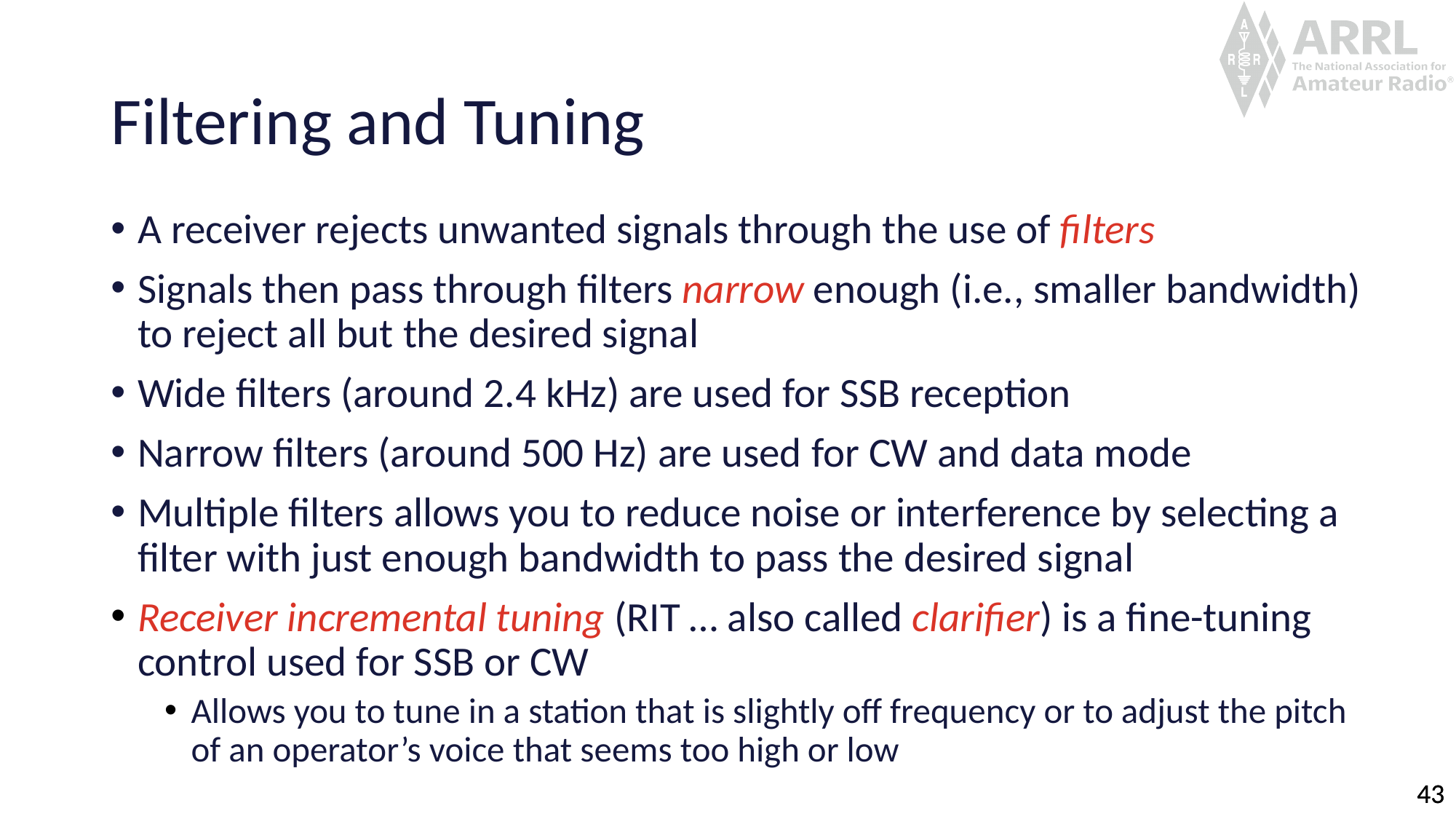

# Filtering and Tuning
A receiver rejects unwanted signals through the use of filters
Signals then pass through filters narrow enough (i.e., smaller bandwidth) to reject all but the desired signal
Wide filters (around 2.4 kHz) are used for SSB reception
Narrow filters (around 500 Hz) are used for CW and data mode
Multiple filters allows you to reduce noise or interference by selecting a filter with just enough bandwidth to pass the desired signal
Receiver incremental tuning (RIT … also called clarifier) is a fine-tuning control used for SSB or CW
Allows you to tune in a station that is slightly off frequency or to adjust the pitch of an operator’s voice that seems too high or low